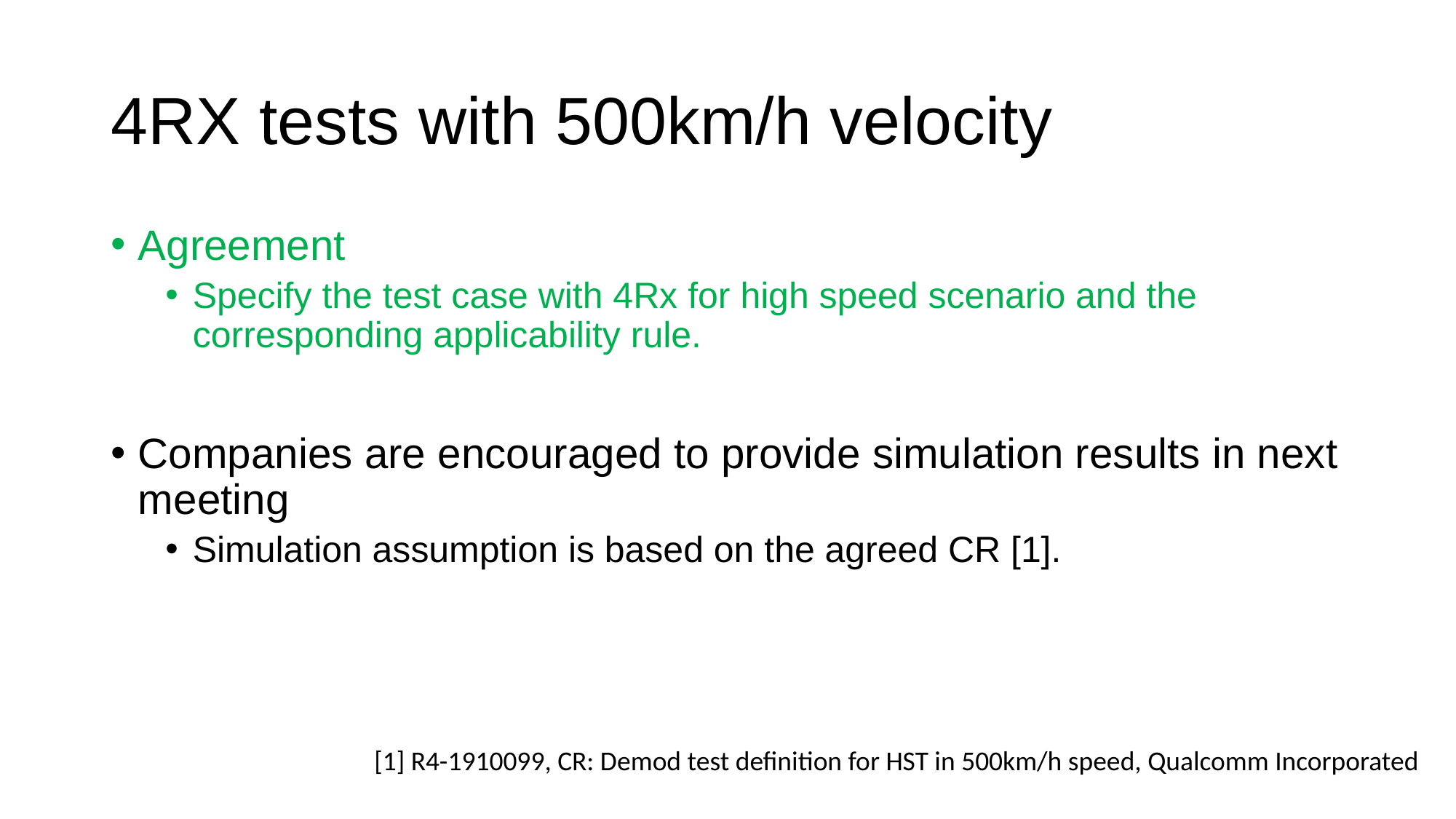

# 4RX tests with 500km/h velocity
Agreement
Specify the test case with 4Rx for high speed scenario and the corresponding applicability rule.

Companies are encouraged to provide simulation results in next meeting
Simulation assumption is based on the agreed CR [1].
[1] R4-1910099, CR: Demod test definition for HST in 500km/h speed, Qualcomm Incorporated